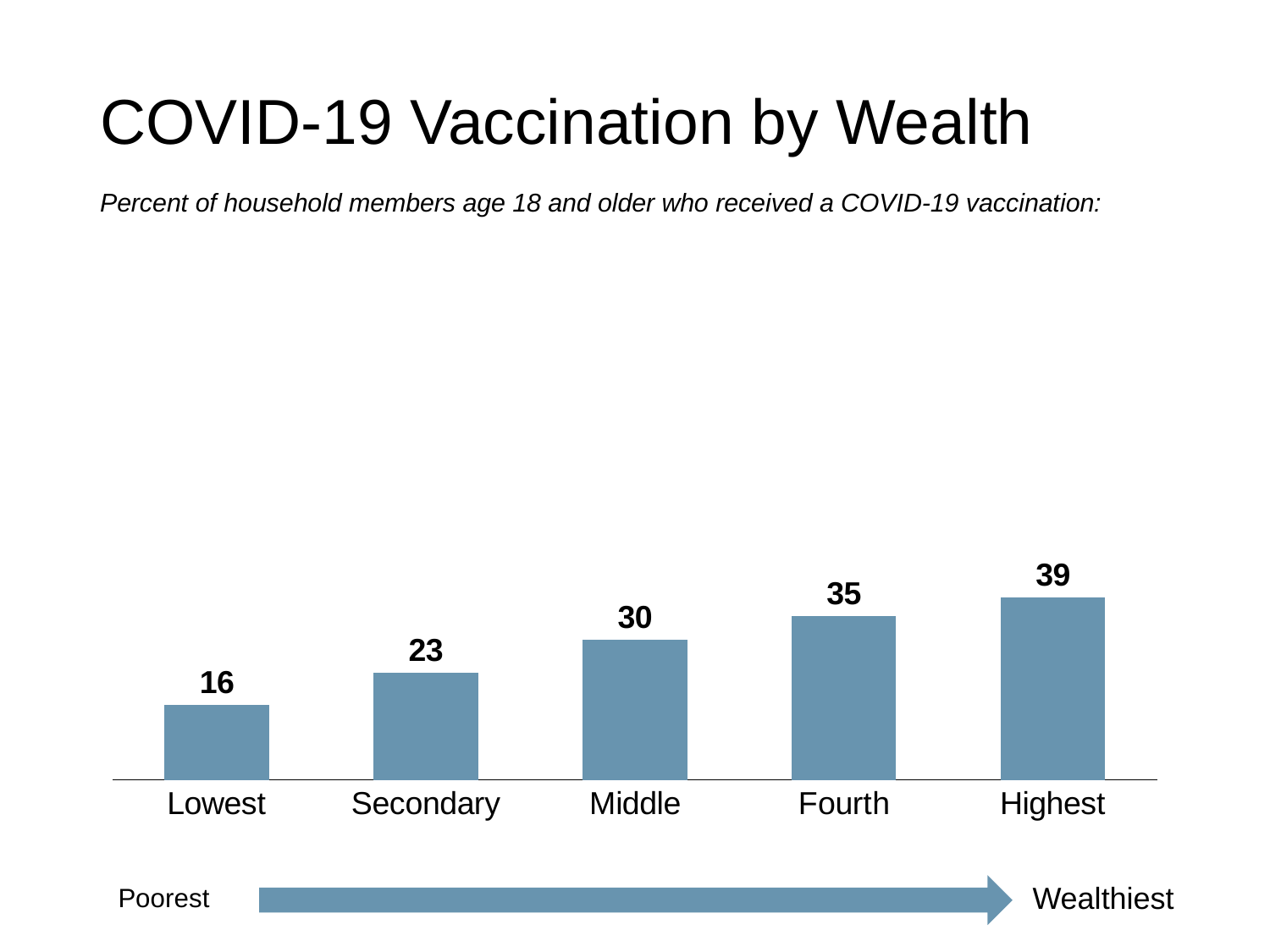

# COVID-19 Vaccination by Wealth
Percent of household members age 18 and older who received a COVID-19 vaccination:

### Chart

| Category | Lowest |
|---|---|
| Lowest | 16.0 |
| Secondary | 23.0 |
| Middle | 30.0 |
| Fourth | 35.0 |
| Highest | 39.0 |
Wealthiest
Poorest